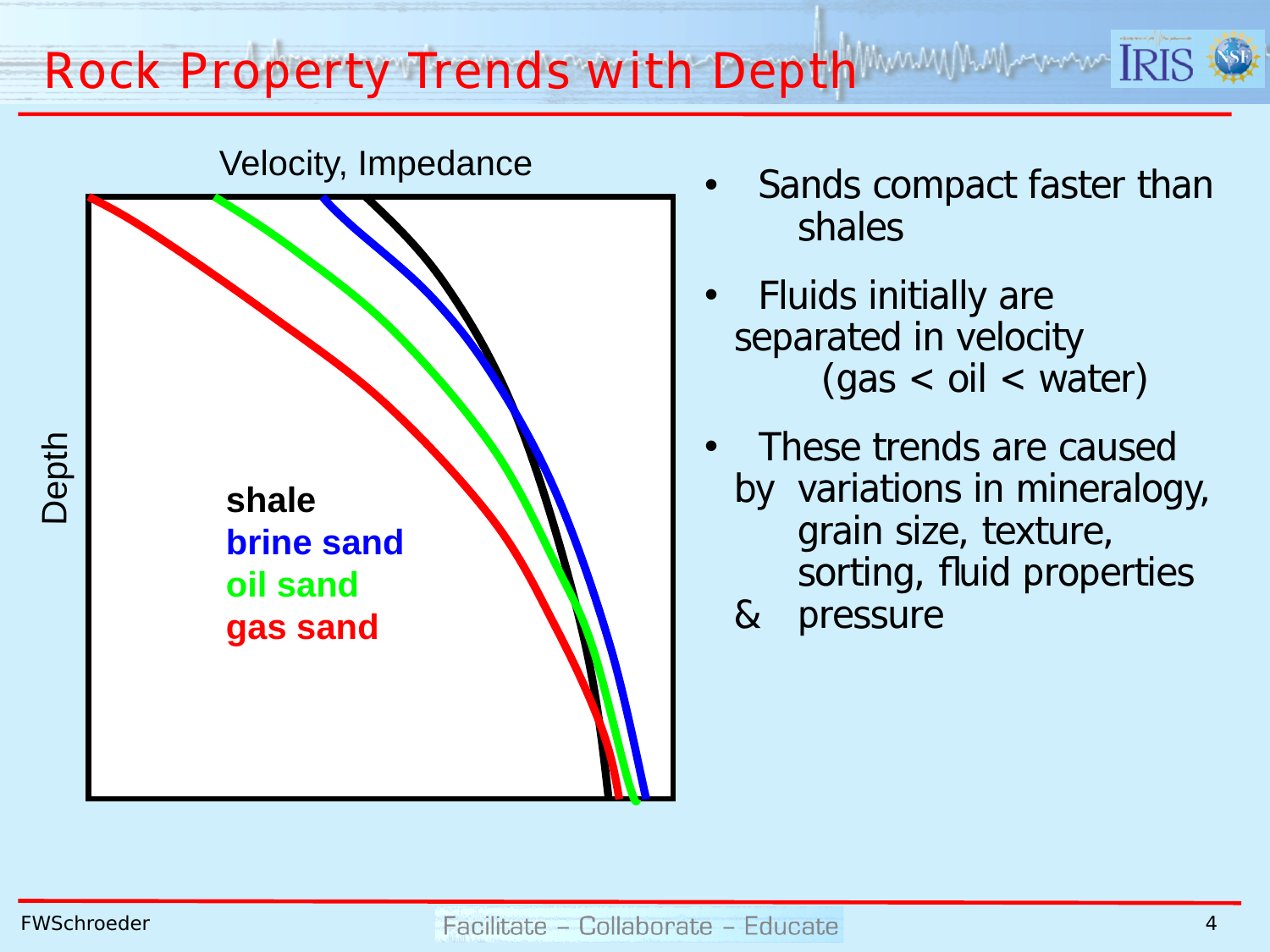

# Rock Property Trends with Depth
Velocity, Impedance
  Sands compact faster than 	shales
  Fluids initially are 	separated in velocity		  (gas < oil < water)
  These trends are caused by 	variations in mineralogy,  	grain size, texture, 	sorting, fluid properties & 	pressure

Depth
shale
brine sand
oil sand
gas sand